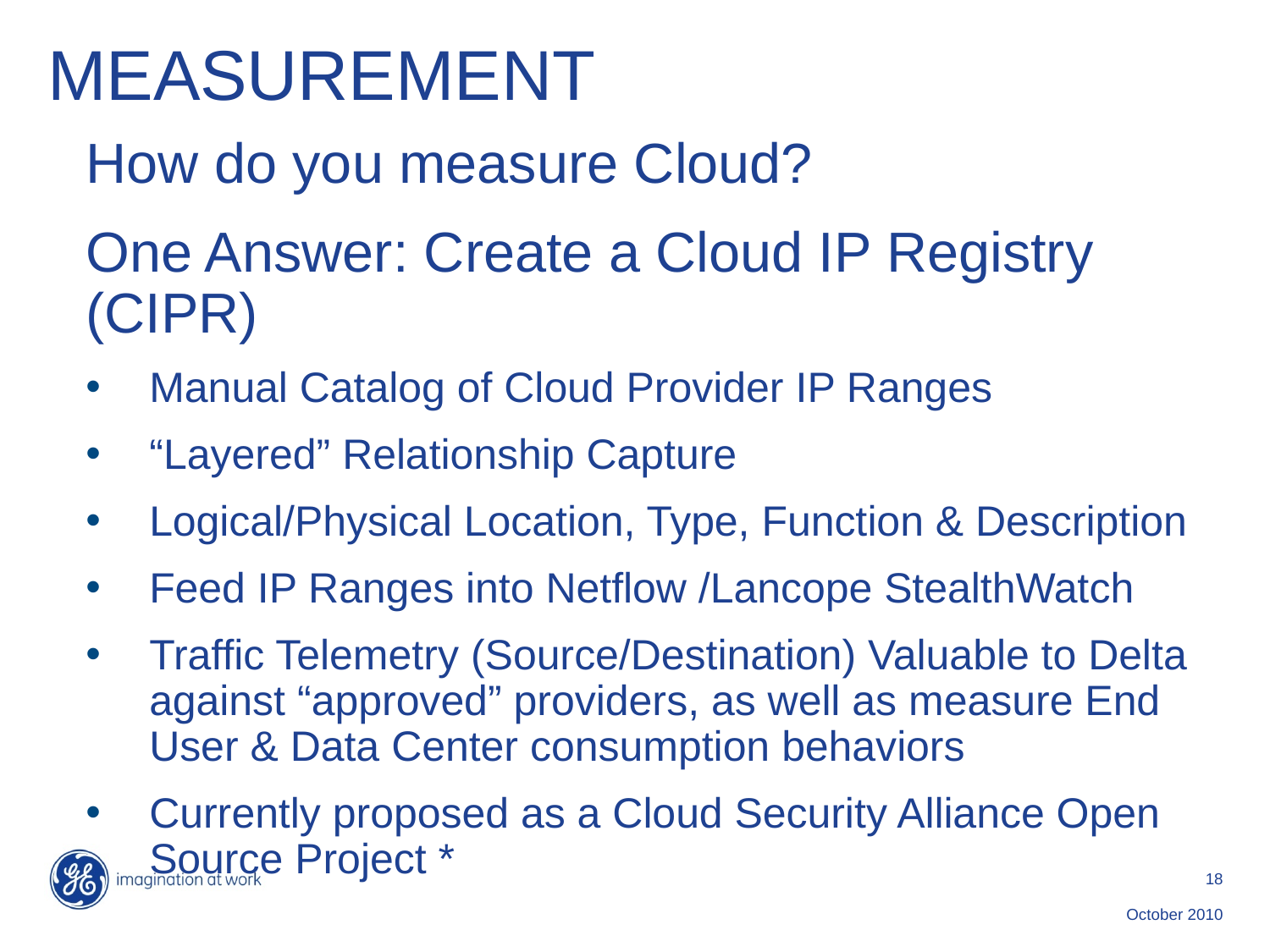

# MEASUREMENT
How do you measure Cloud?
One Answer: Create a Cloud IP Registry (CIPR)
Manual Catalog of Cloud Provider IP Ranges
“Layered” Relationship Capture
Logical/Physical Location, Type, Function & Description
Feed IP Ranges into Netflow /Lancope StealthWatch
Traffic Telemetry (Source/Destination) Valuable to Delta against “approved” providers, as well as measure End User & Data Center consumption behaviors
Currently proposed as a Cloud Security Alliance Open Source Project *

18

October 2010